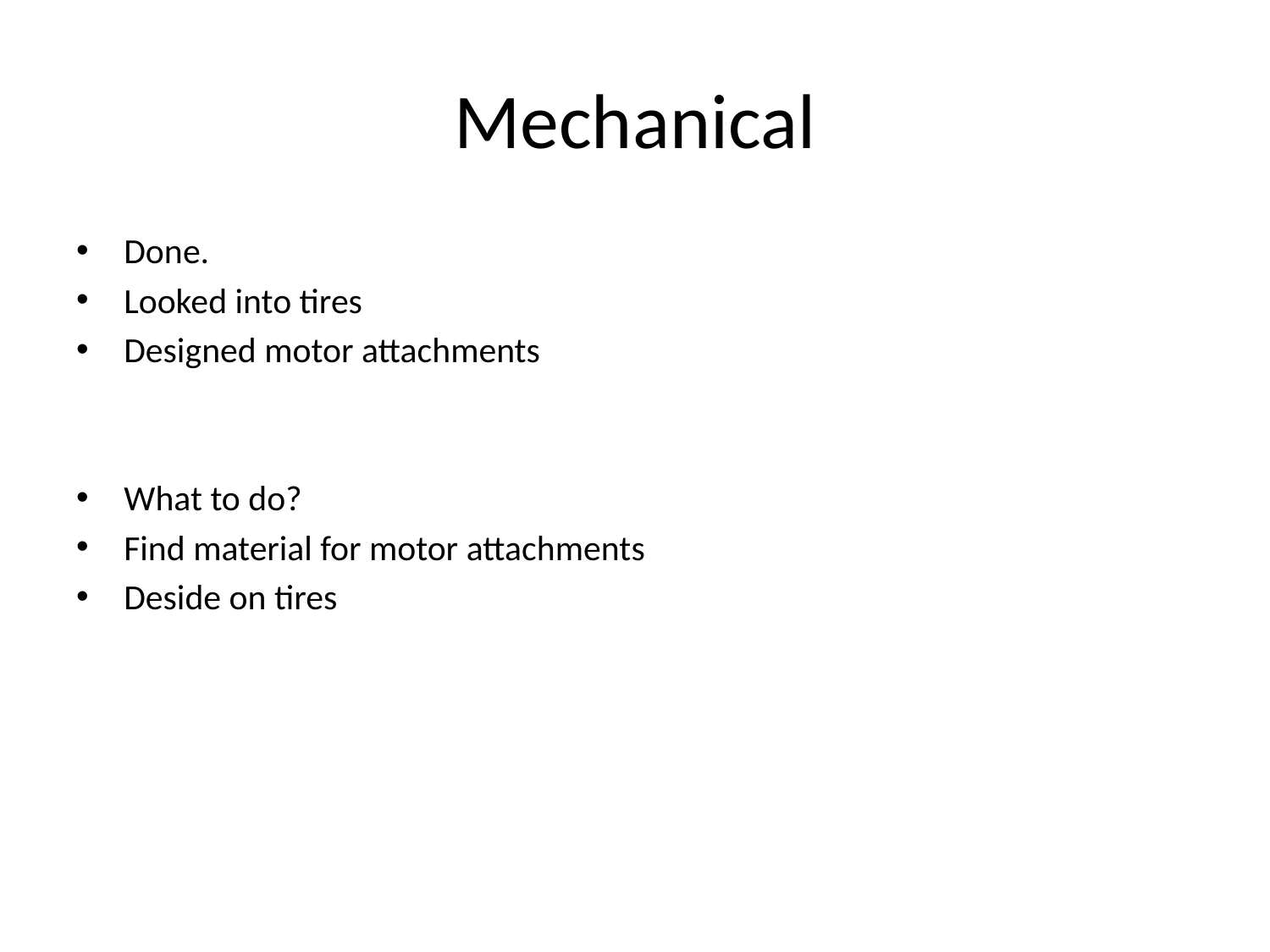

# Mechanical
Done.
Looked into tires
Designed motor attachments

What to do?
Find material for motor attachments
Deside on tires